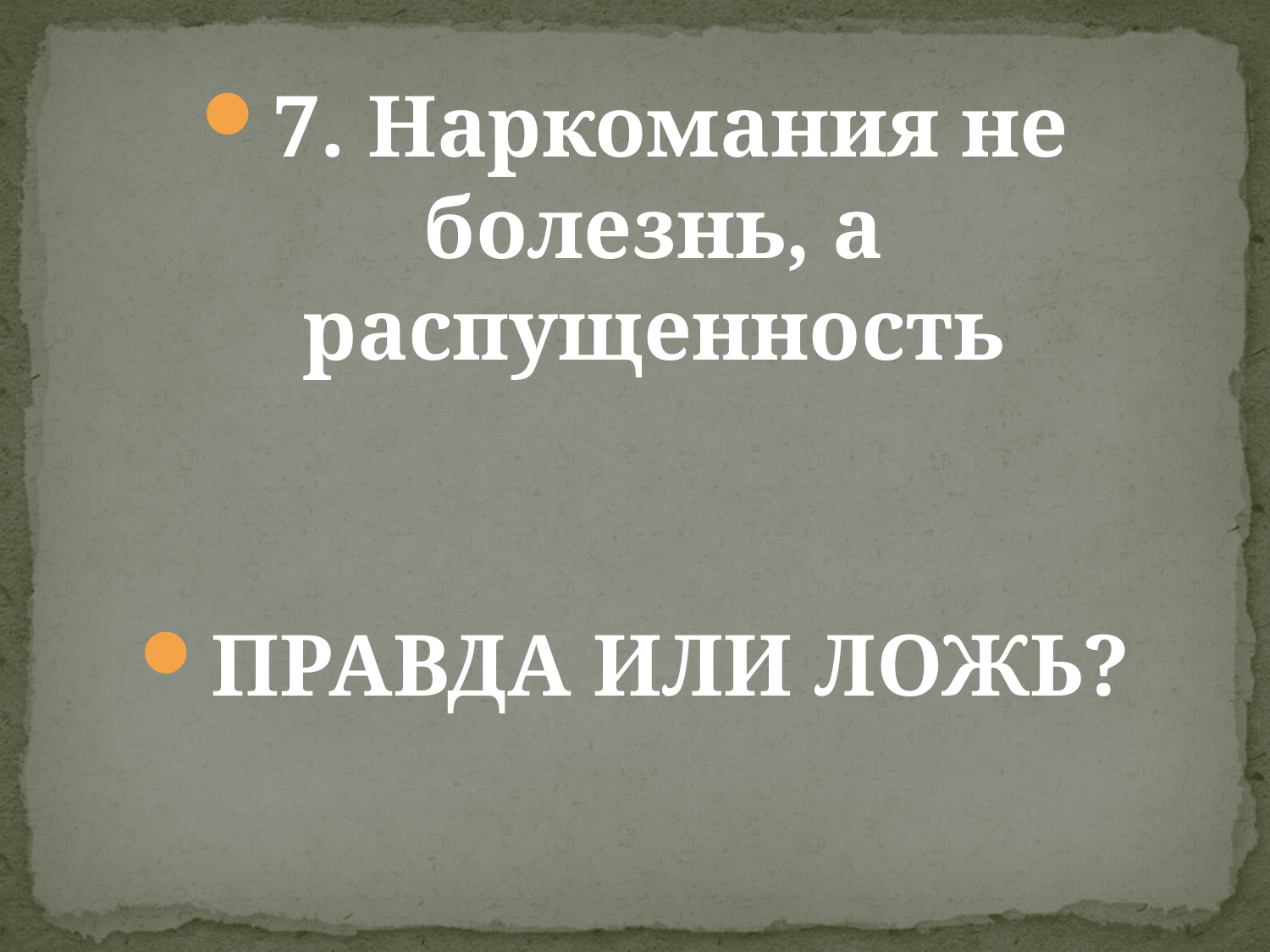

7. Наркомания не болезнь, а распущенность

ПРАВДА ИЛИ ЛОЖЬ?